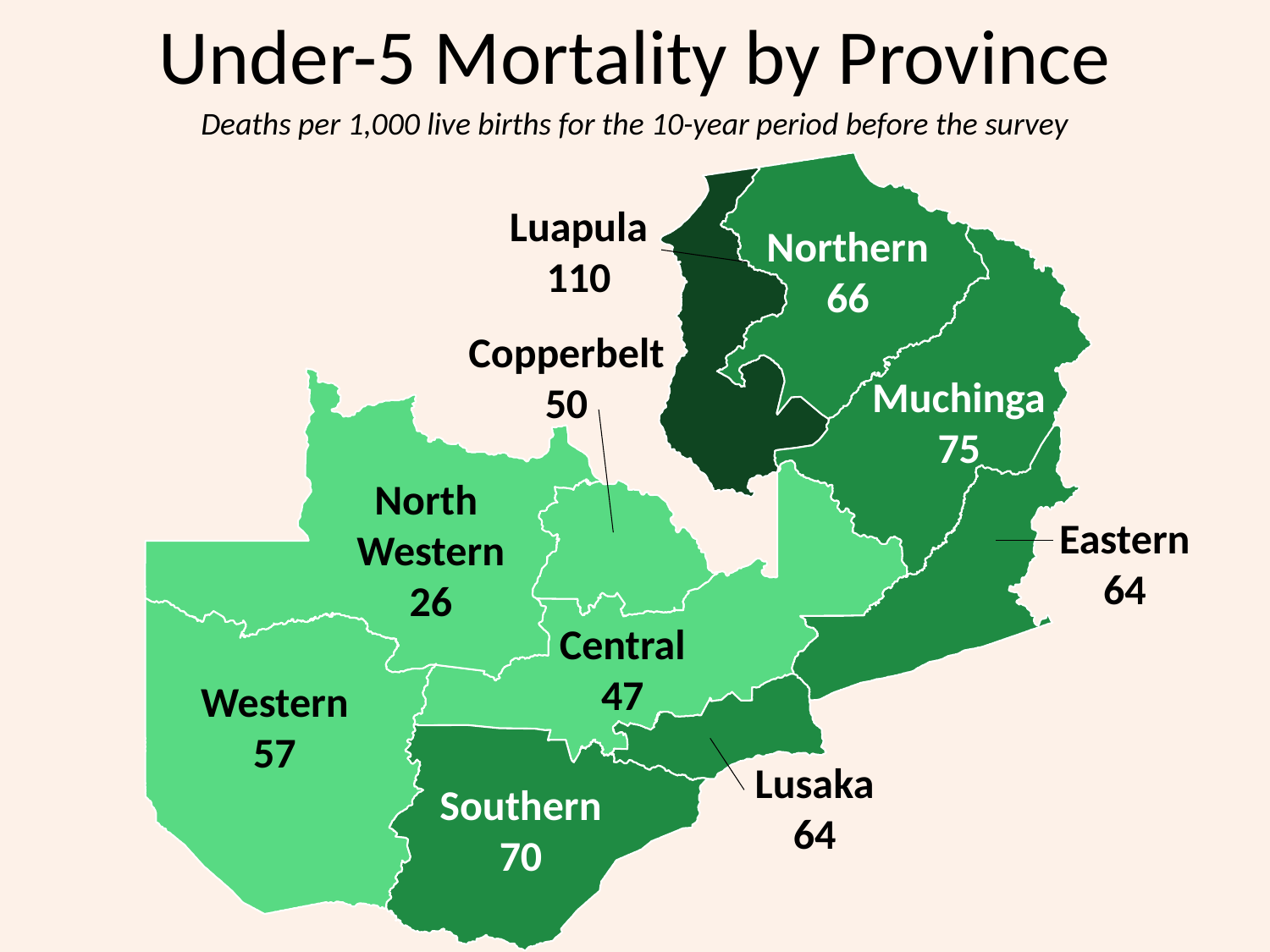

# Under-5 Mortality by Province
Deaths per 1,000 live births for the 10-year period before the survey

Luapula
110
Northern
66

Copperbelt
50
Muchinga
75

North
Western
26

Eastern
64

Central
47
Western
57

Lusaka
64
Southern
70